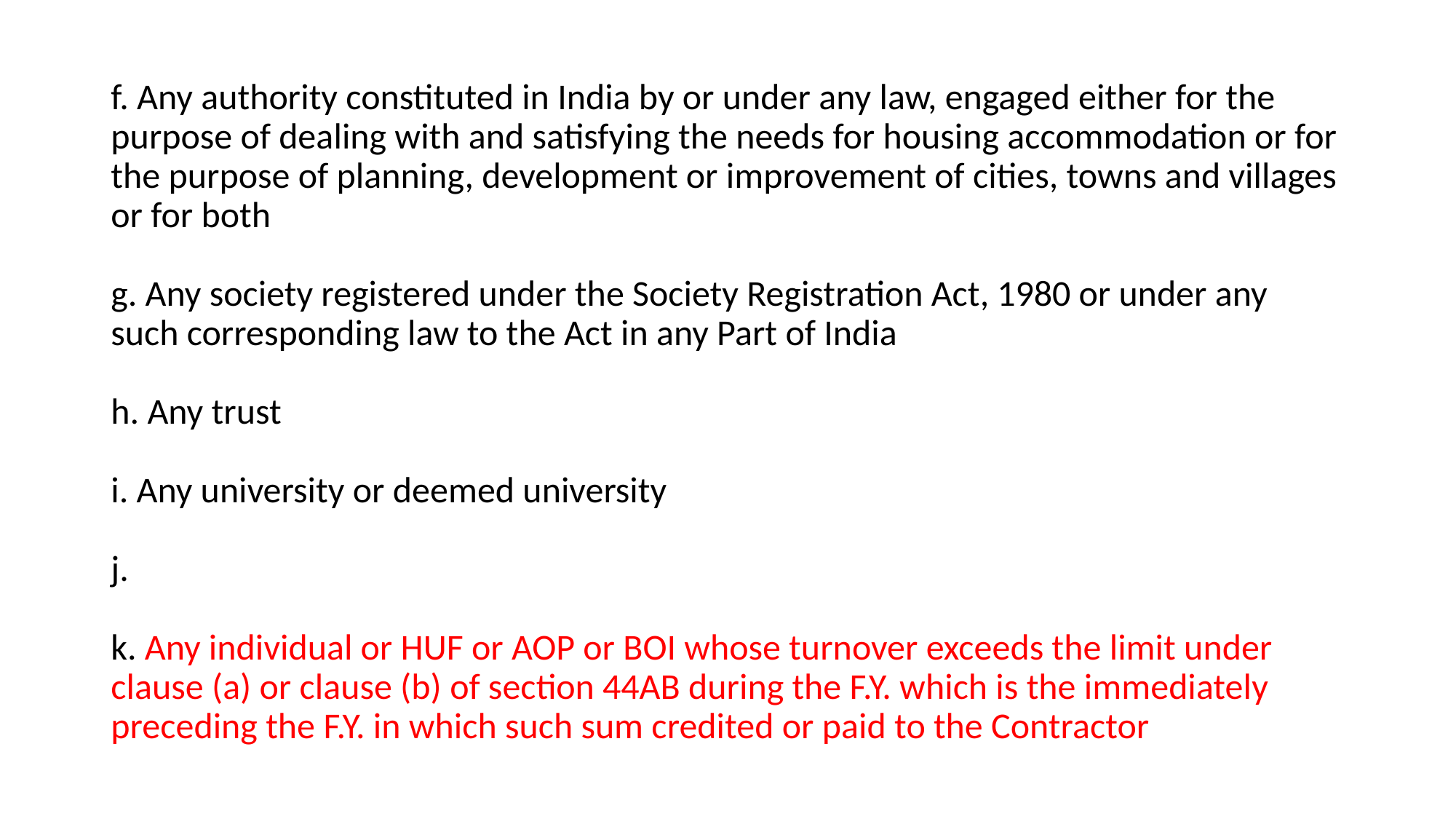

# f. Any authority constituted in India by or under any law, engaged either for the purpose of dealing with and satisfying the needs for housing accommodation or for the purpose of planning, development or improvement of cities, towns and villages or for both g. Any society registered under the Society Registration Act, 1980 or under any such corresponding law to the Act in any Part of India h. Any trust i. Any university or deemed university j. Any firm k. Any individual or HUF or AOP or BOI whose turnover exceeds the limit under clause (a) or clause (b) of section 44AB during the F.Y. which is the immediately preceding the F.Y. in which such sum credited or paid to the Contractor